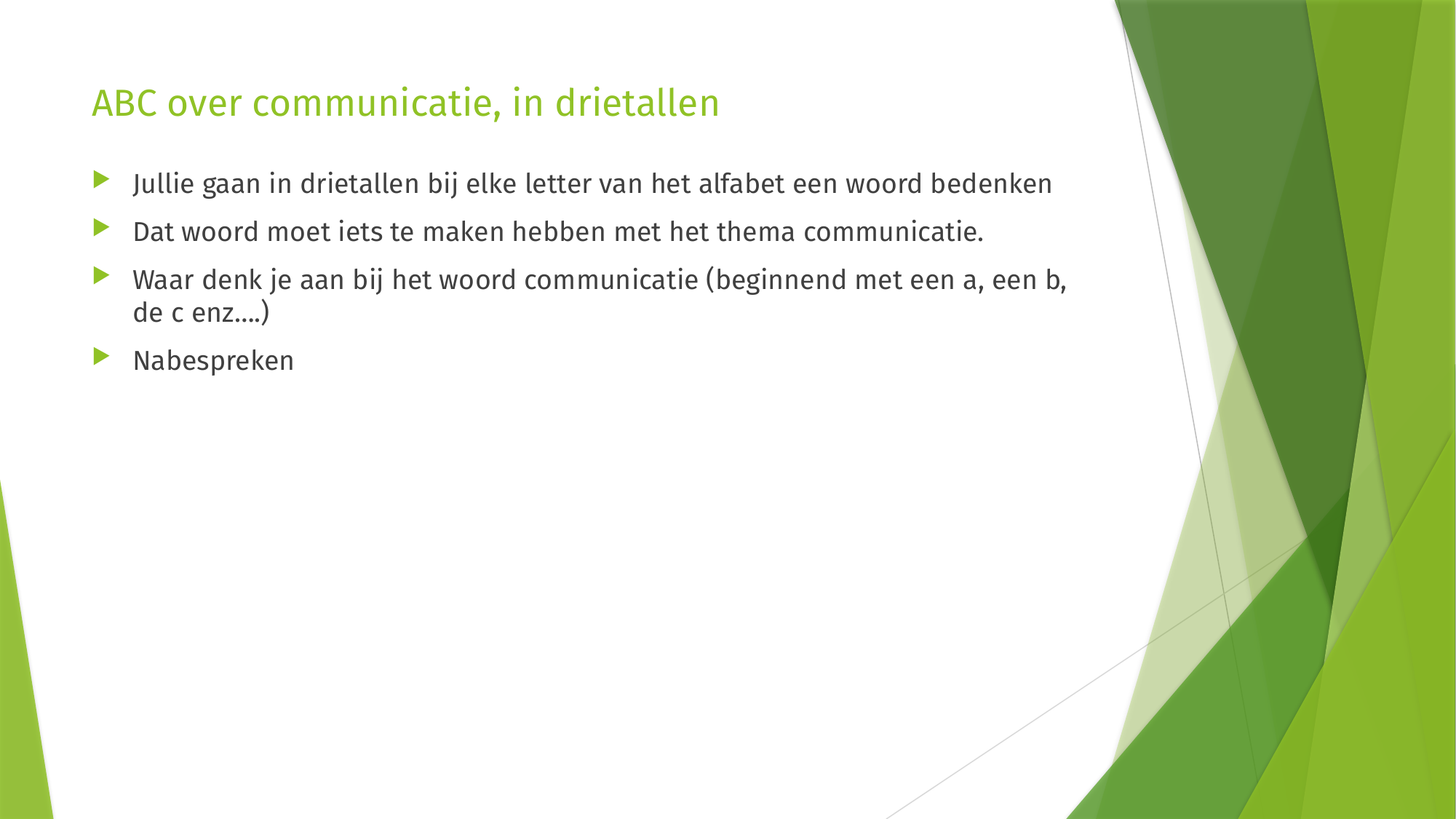

# ABC over communicatie, in drietallen
Jullie gaan in drietallen bij elke letter van het alfabet een woord bedenken
Dat woord moet iets te maken hebben met het thema communicatie.
Waar denk je aan bij het woord communicatie (beginnend met een a, een b, de c enz….)
Nabespreken